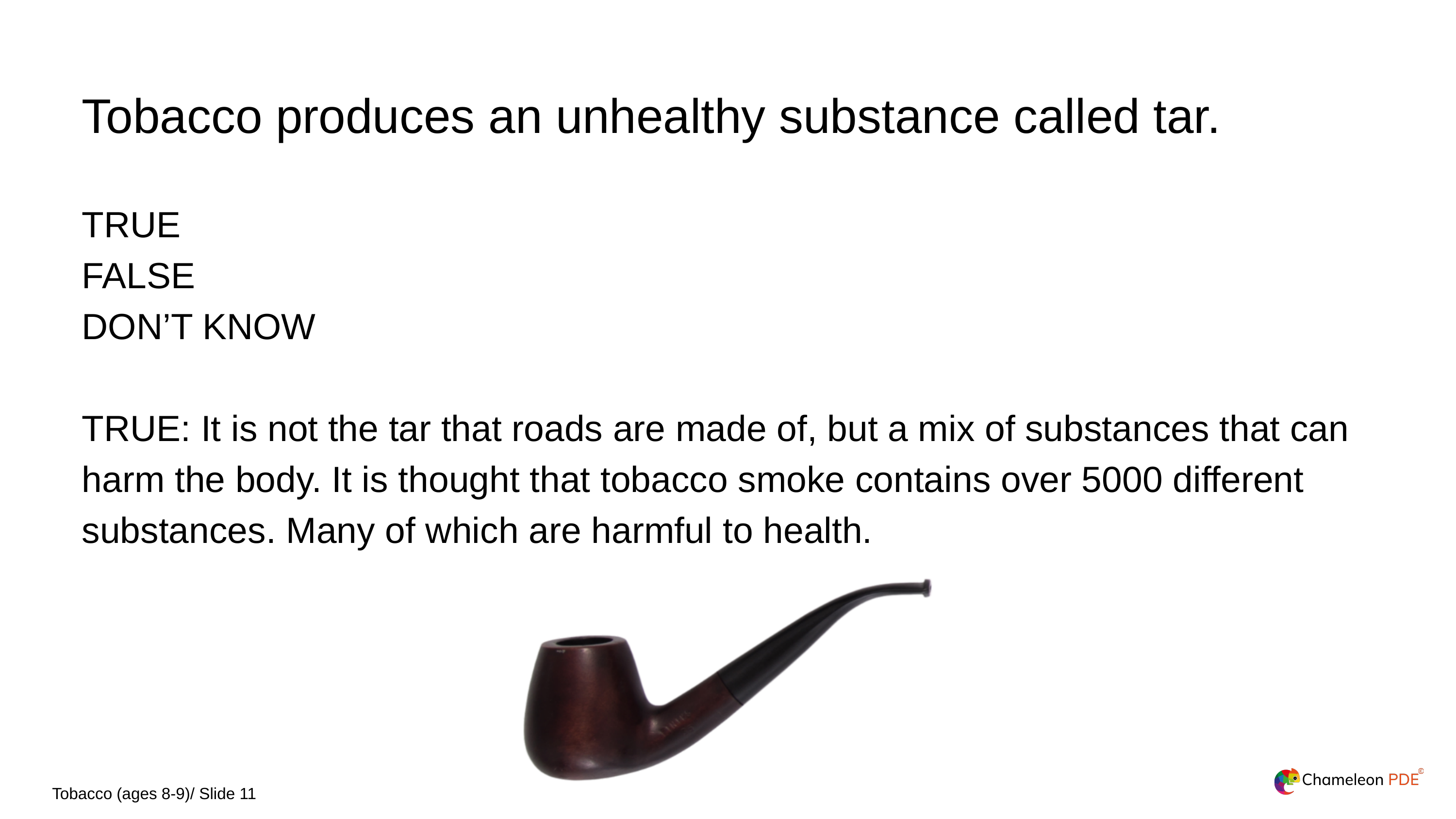

Tobacco produces an unhealthy substance called tar.

TRUE
FALSE
DON’T KNOW

TRUE: It is not the tar that roads are made of, but a mix of substances that can harm the body. It is thought that tobacco smoke contains over 5000 different substances. Many of which are harmful to health.

Tobacco (ages 8-9)/ Slide 11